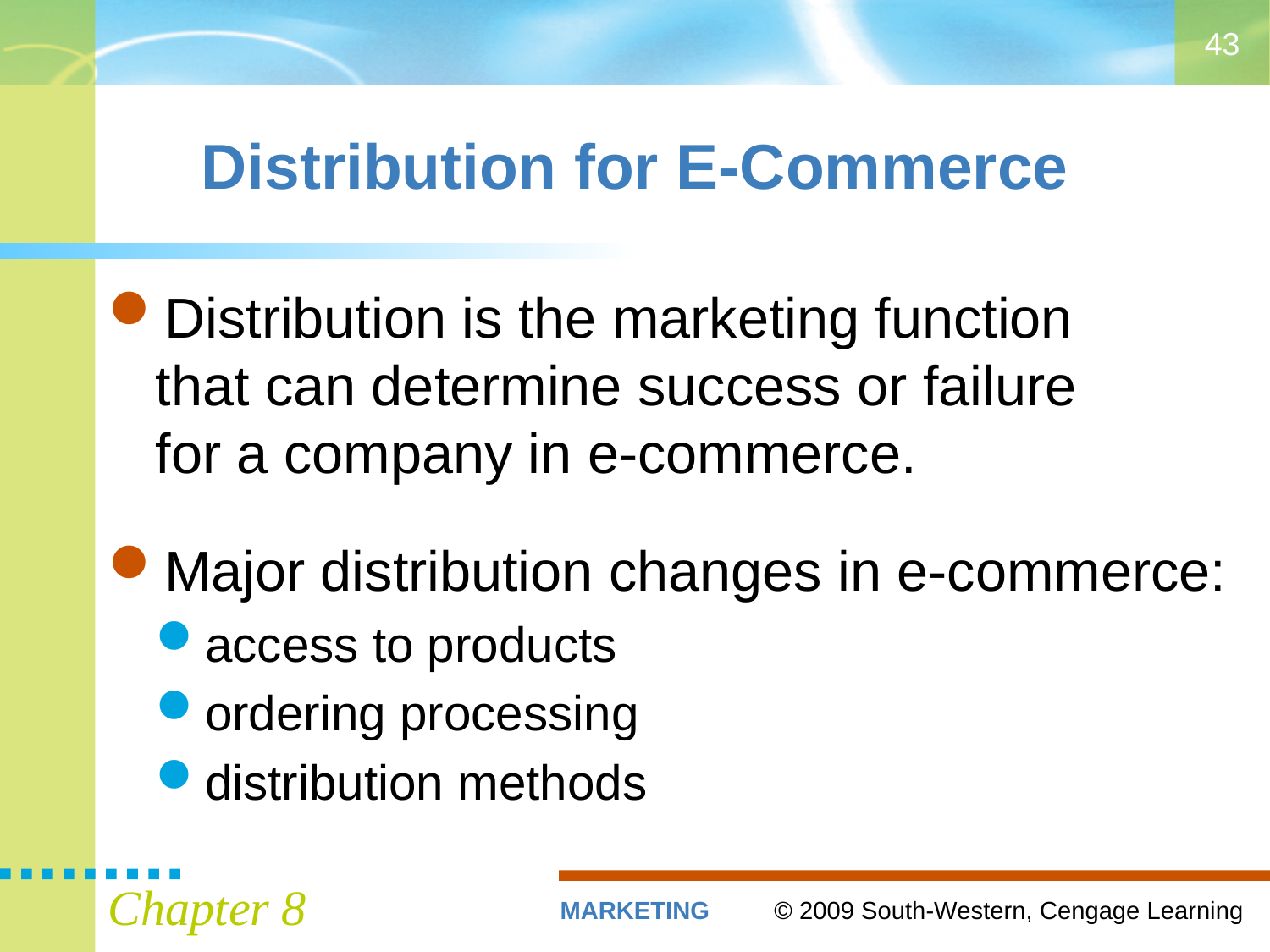

43
# Distribution for E-Commerce
Distribution is the marketing function
that can determine success or failure
for a company in e-commerce.

Major distribution changes in e-commerce:
access to products
ordering processing
distribution methods
Chapter 8